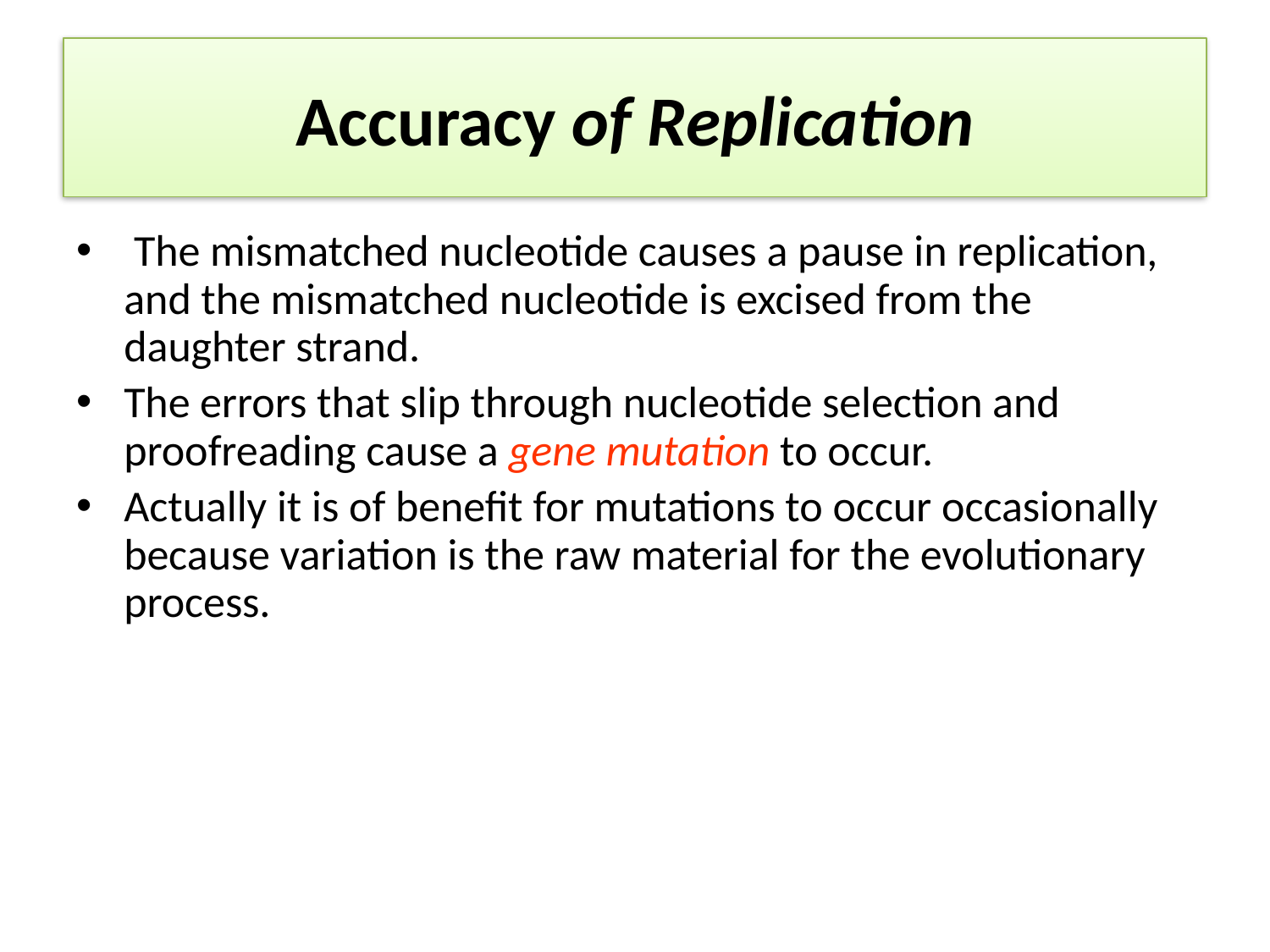

# Accuracy of Replication
 The mismatched nucleotide causes a pause in replication, and the mismatched nucleotide is excised from the daughter strand.
The errors that slip through nucleotide selection and proofreading cause a gene mutation to occur.
Actually it is of benefit for mutations to occur occasionally because variation is the raw material for the evolutionary process.